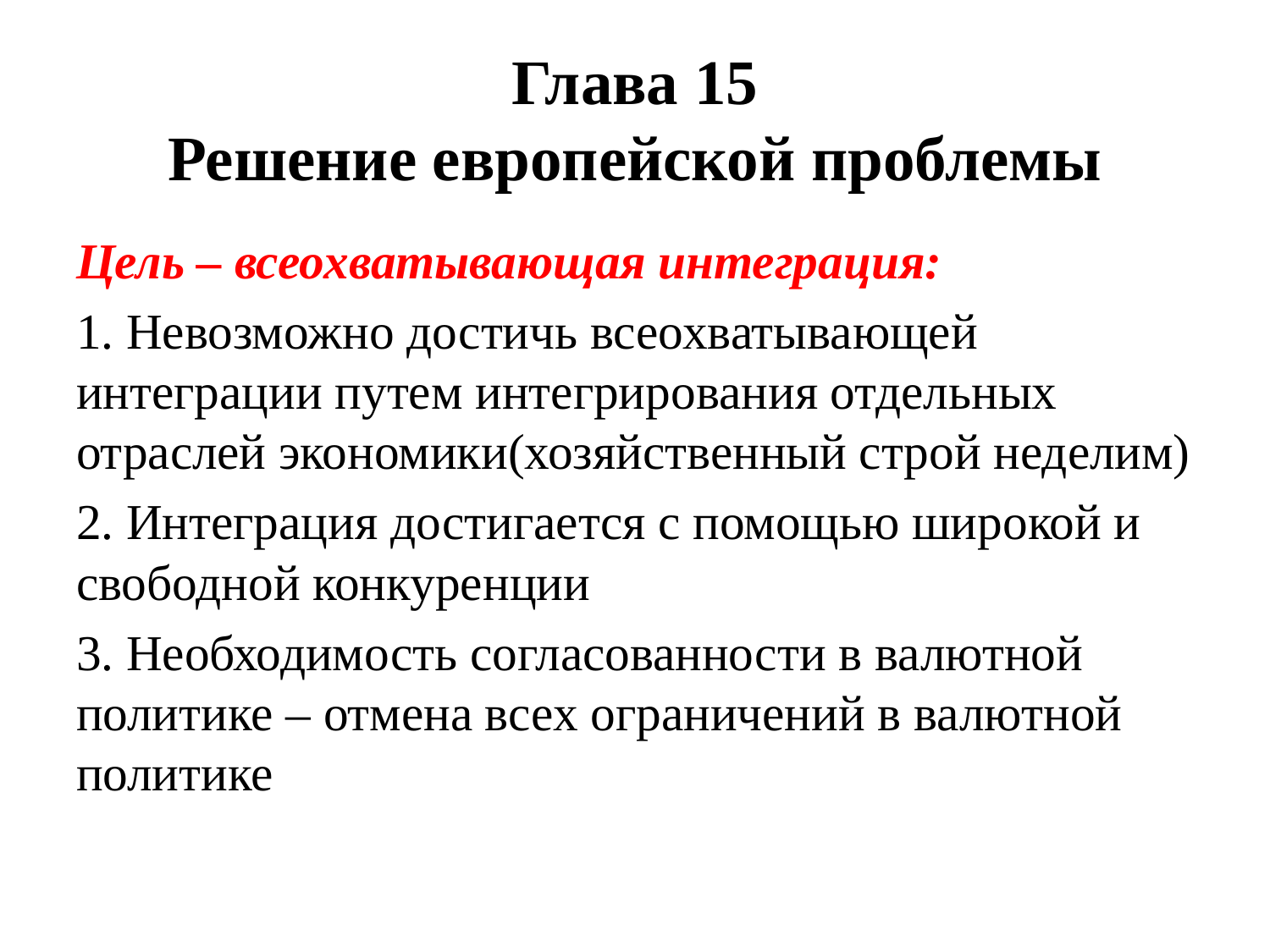

# Глава 15 Решение европейской проблемы
Цель – всеохватывающая интеграция:
1. Невозможно достичь всеохватывающей интеграции путем интегрирования отдельных отраслей экономики(хозяйственный строй неделим)
2. Интеграция достигается с помощью широкой и свободной конкуренции
3. Необходимость согласованности в валютной политике – отмена всех ограничений в валютной политике